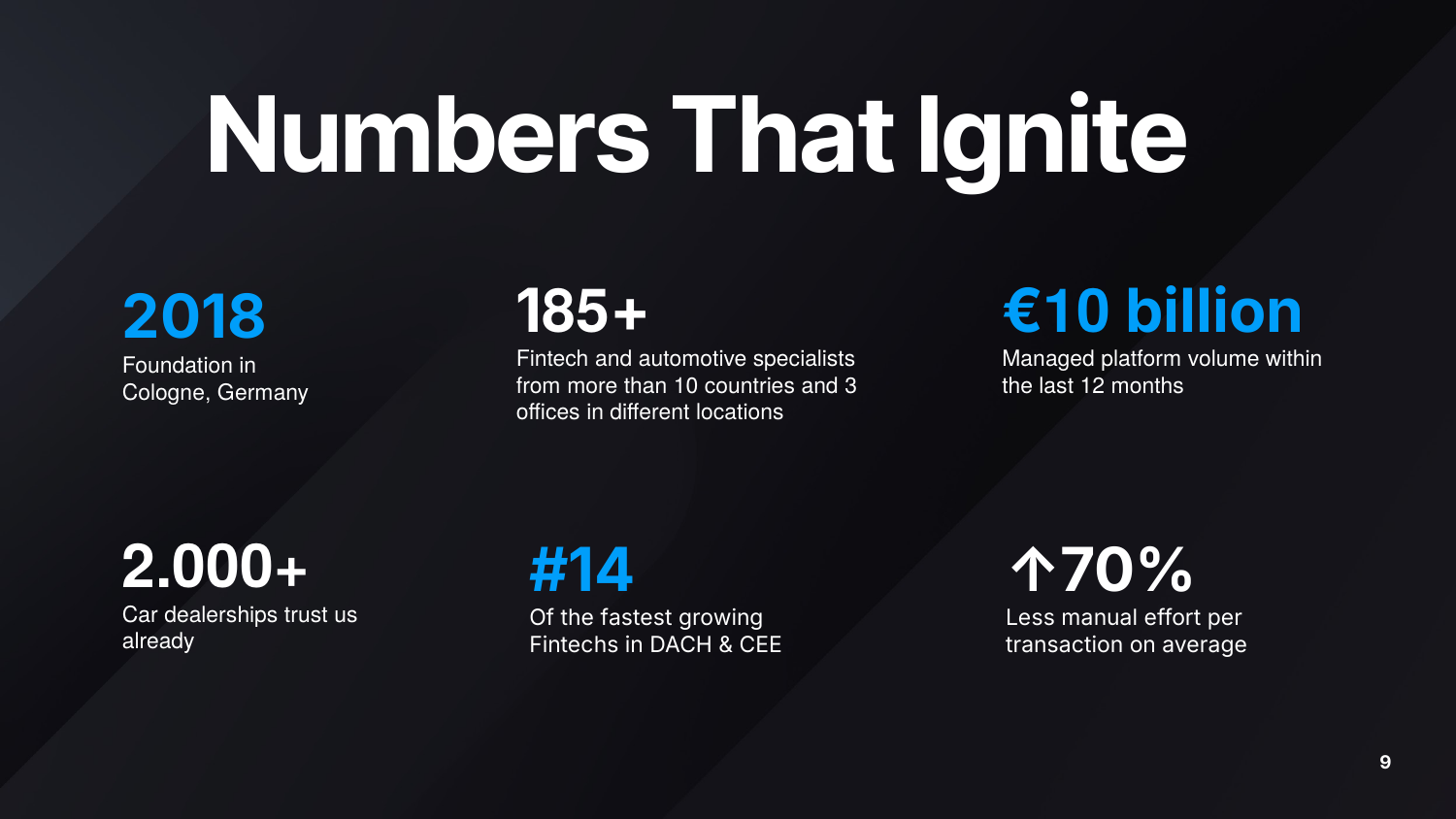

Numbers That Ignite
2018
Foundation in
Cologne, Germany
185+
Fintech and automotive specialists from more than 10 countries and 3 offices in different locations
€10 billion
Managed platform volume within the last 12 months
2.000+
Car dealerships trust us already
#14
Of the fastest growing
Fintechs in DACH & CEE
↑70%
Less manual effort per transaction on average